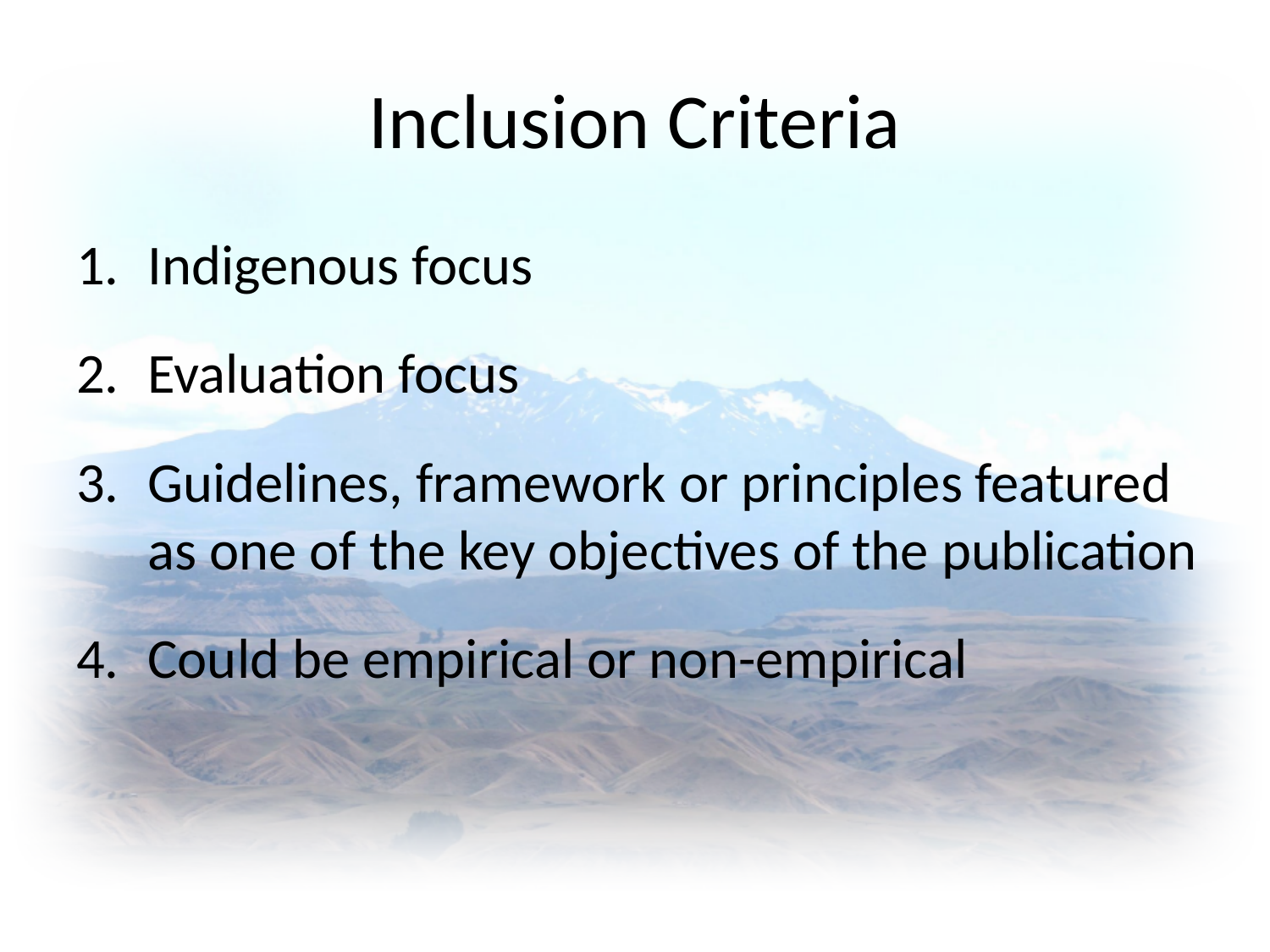

# Inclusion Criteria
Indigenous focus

Evaluation focus

Guidelines, framework or principles featured as one of the key objectives of the publication

Could be empirical or non-empirical